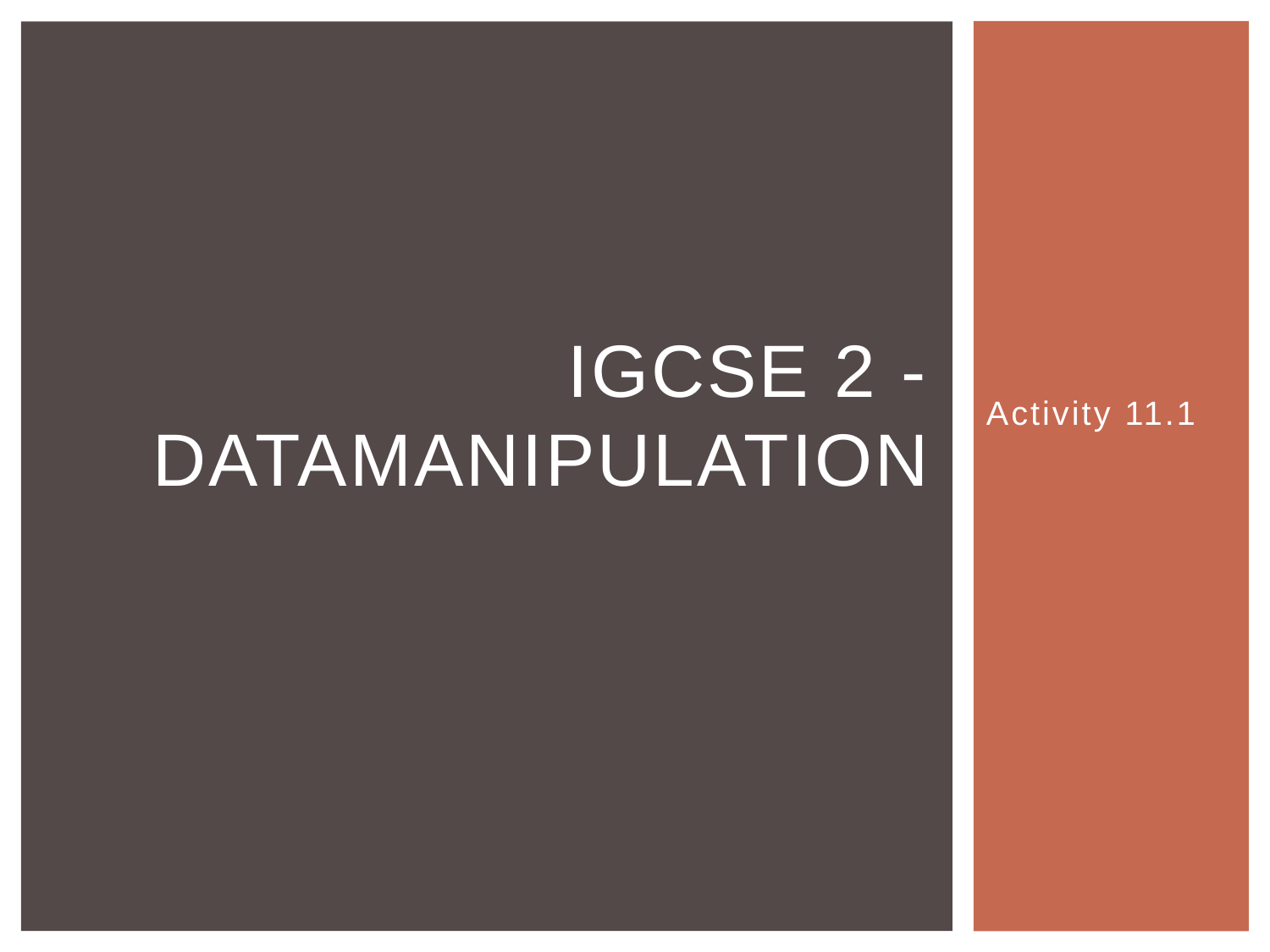

# IGCSE 2 - Datamanipulation
Activity 11.1